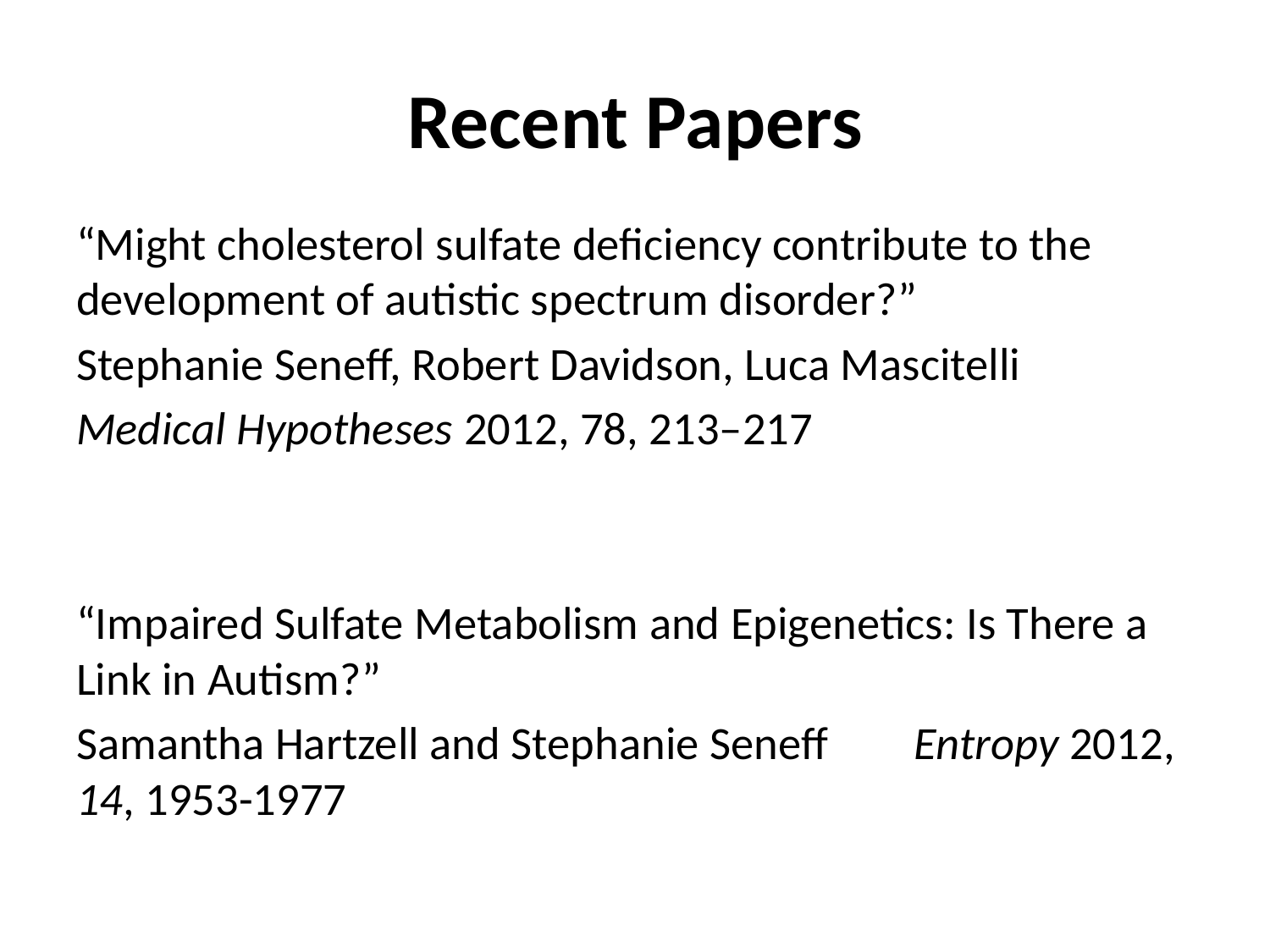

# Recent Papers
“Might cholesterol sulfate deficiency contribute to the development of autistic spectrum disorder?”
Stephanie Seneff, Robert Davidson, Luca Mascitelli
Medical Hypotheses 2012, 78, 213–217

“Impaired Sulfate Metabolism and Epigenetics: Is There a Link in Autism?”
Samantha Hartzell and Stephanie Seneff        Entropy 2012, 14, 1953-1977